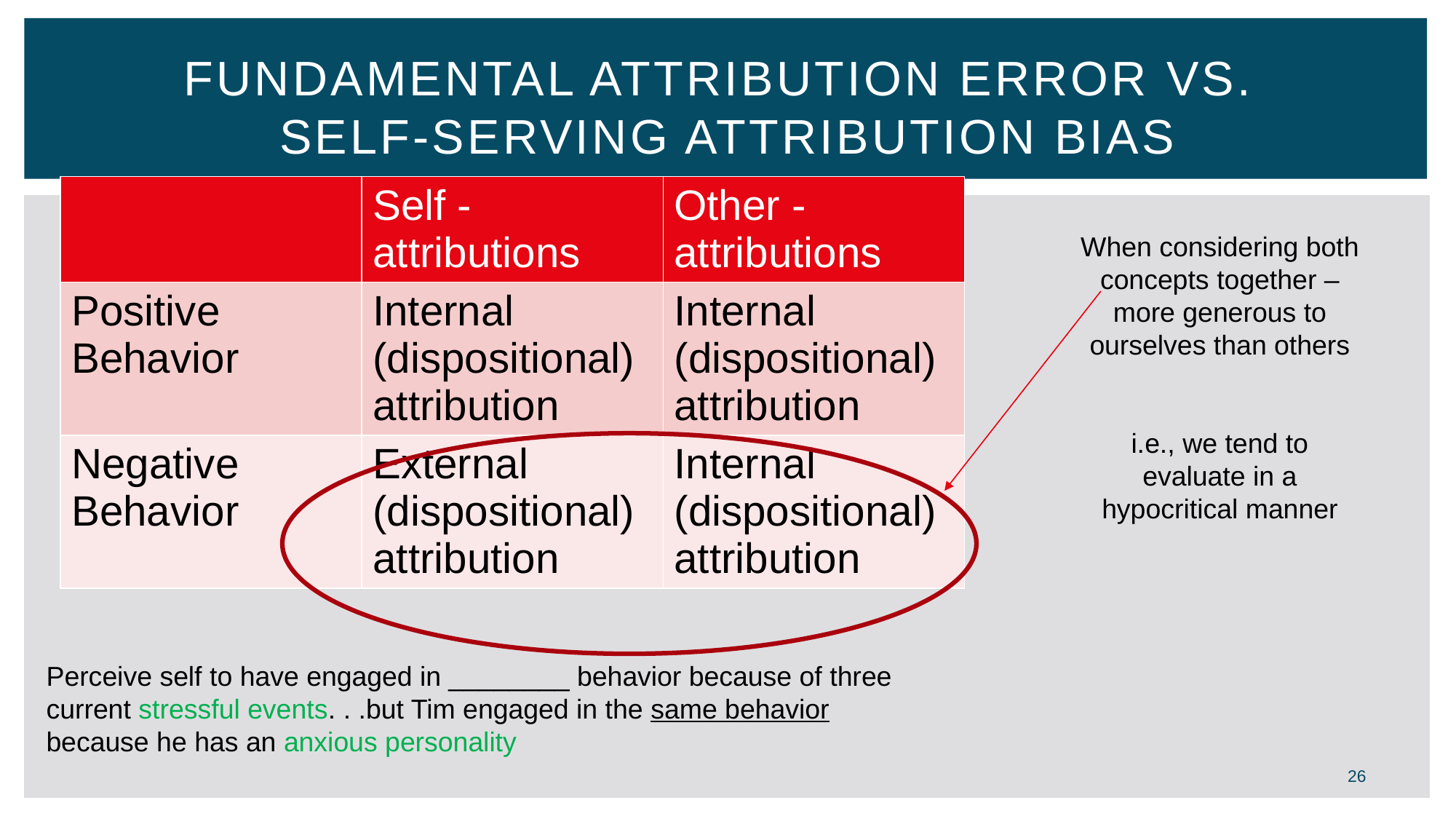

# Fundamental Attribution error VS. Self-serving attribution bias
|  | Self - attributions | Other - attributions |
| --- | --- | --- |
| Positive Behavior | Internal (dispositional) attribution | Internal (dispositional) attribution |
| Negative Behavior | External (dispositional) attribution | Internal (dispositional) attribution |

When considering both concepts together – more generous to ourselves than others

i.e., we tend to evaluate in a hypocritical manner

Perceive self to have engaged in ________ behavior because of three current stressful events. . .but Tim engaged in the same behavior because he has an anxious personality

26